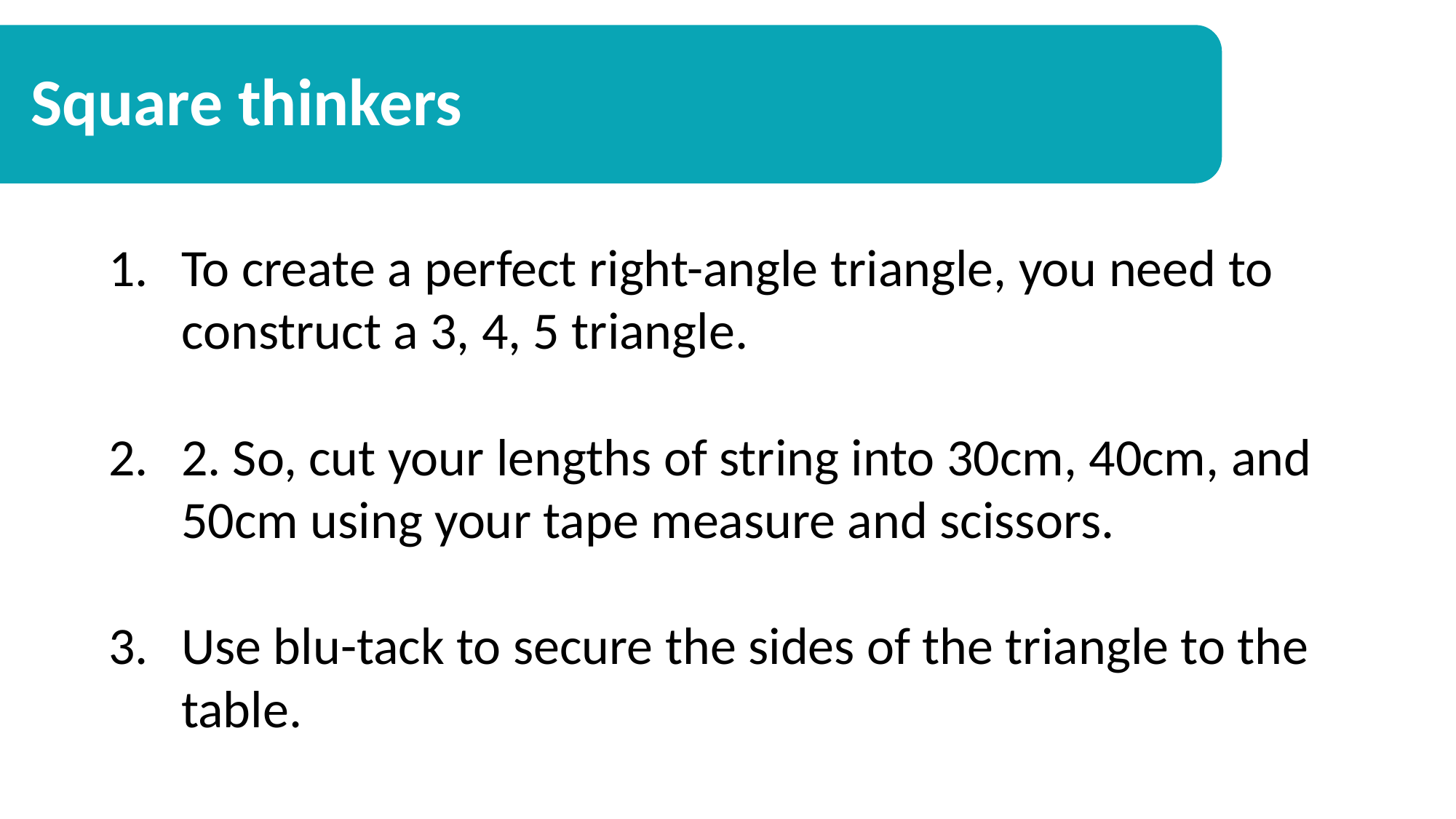

The Task
   Square thinkers

To create a perfect right-angle triangle, you need to construct a 3, 4, 5 triangle.

2. So, cut your lengths of string into 30cm, 40cm, and 50cm using your tape measure and scissors.

Use blu-tack to secure the sides of the triangle to the table.

“When my placement ended, I felt incredibly motivated and eager to do all that’s necessary to work in this field of work in the near future.”